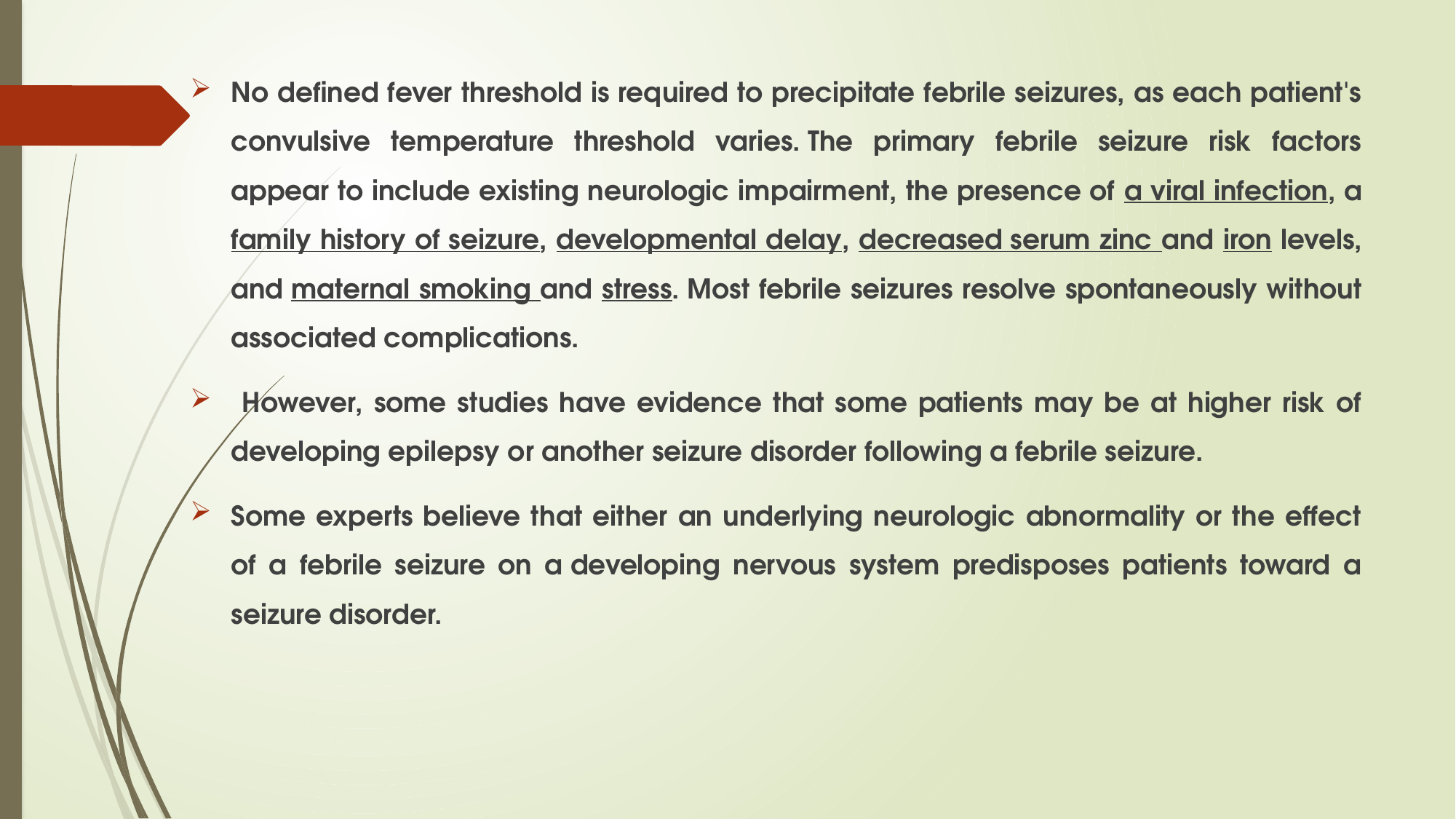

No defined fever threshold is required to precipitate febrile seizures, as each patient's convulsive temperature threshold varies. The primary febrile seizure risk factors appear to include existing neurologic impairment, the presence of a viral infection, a family history of seizure, developmental delay, decreased serum zinc and iron levels, and maternal smoking and stress. Most febrile seizures resolve spontaneously without associated complications.
 However, some studies have evidence that some patients may be at higher risk of developing epilepsy or another seizure disorder following a febrile seizure.
Some experts believe that either an underlying neurologic abnormality or the effect of a febrile seizure on a developing nervous system predisposes patients toward a seizure disorder.
#